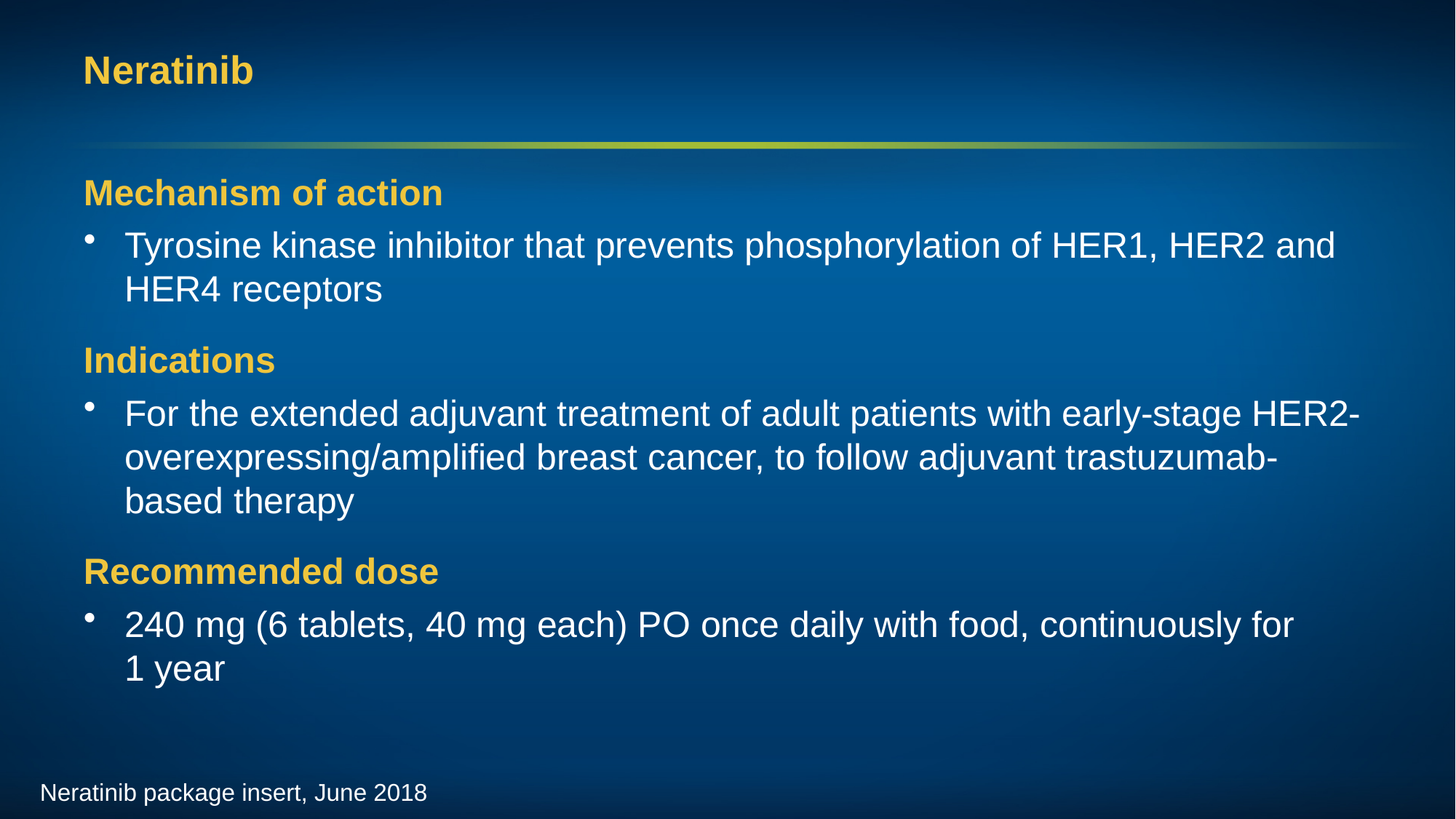

# Neratinib
Mechanism of action
Tyrosine kinase inhibitor that prevents phosphorylation of HER1, HER2 and HER4 receptors
Indications
For the extended adjuvant treatment of adult patients with early-stage HER2-overexpressing/amplified breast cancer, to follow adjuvant trastuzumab-based therapy
Recommended dose
240 mg (6 tablets, 40 mg each) PO once daily with food, continuously for
1 year

Neratinib package insert, June 2018